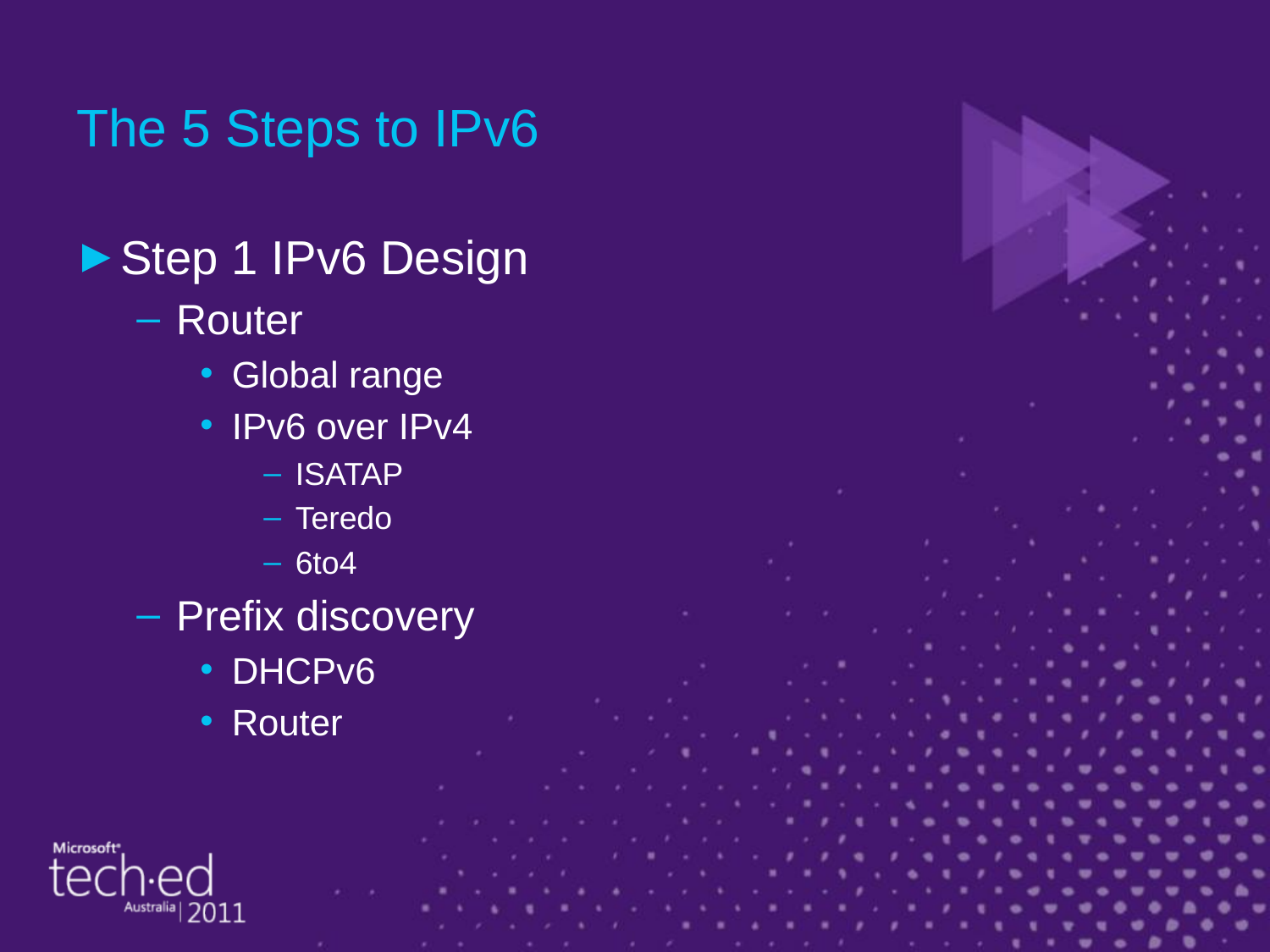

# The 5 Steps to IPv6
Step 1 IPv6 Design
Router
Global range
IPv6 over IPv4
ISATAP
Teredo
6to4
Prefix discovery
DHCPv6
Router